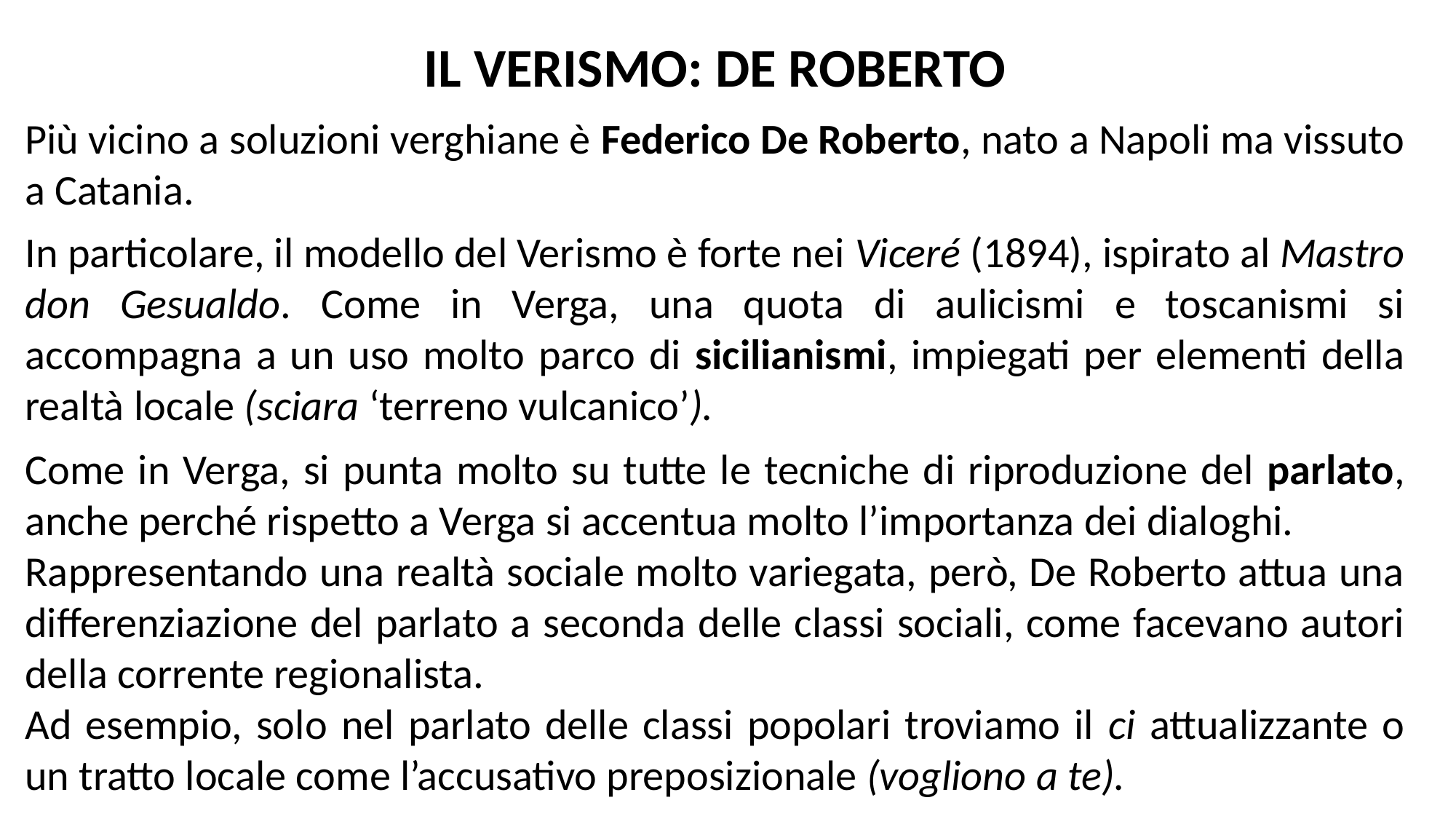

IL VERISMO: DE ROBERTO
Più vicino a soluzioni verghiane è Federico De Roberto, nato a Napoli ma vissuto a Catania.
In particolare, il modello del Verismo è forte nei Viceré (1894), ispirato al Mastro don Gesualdo. Come in Verga, una quota di aulicismi e toscanismi si accompagna a un uso molto parco di sicilianismi, impiegati per elementi della realtà locale (sciara ‘terreno vulcanico’).
Come in Verga, si punta molto su tutte le tecniche di riproduzione del parlato, anche perché rispetto a Verga si accentua molto l’importanza dei dialoghi.
Rappresentando una realtà sociale molto variegata, però, De Roberto attua una differenziazione del parlato a seconda delle classi sociali, come facevano autori della corrente regionalista.
Ad esempio, solo nel parlato delle classi popolari troviamo il ci attualizzante o un tratto locale come l’accusativo preposizionale (vogliono a te).